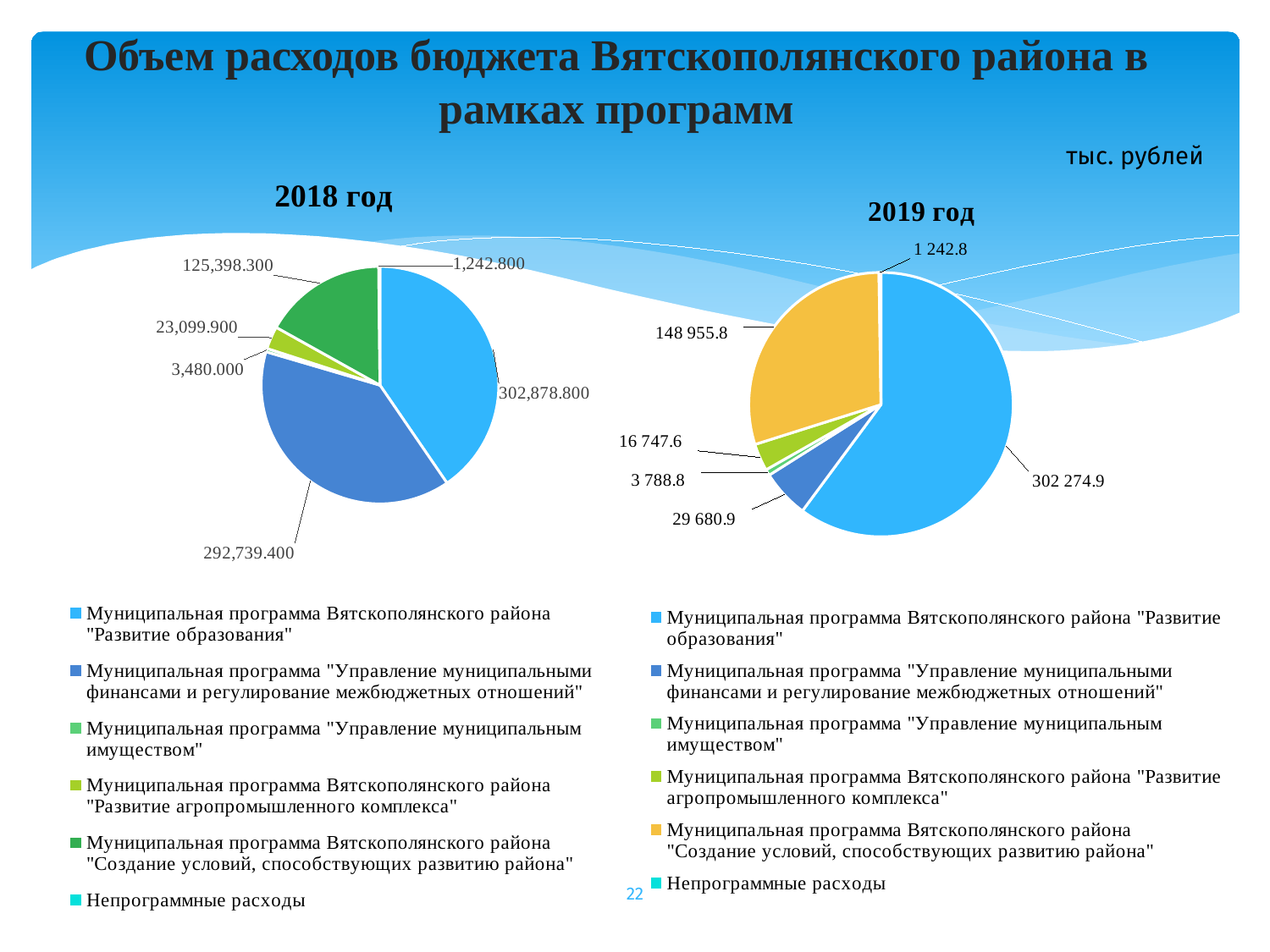

# Объем расходов бюджета Вятскополянского района в рамках программ
тыс. рублей

### Chart: 2018 год

| Category |  |
|---|---|
| Муниципальная программа Вятскополянского района "Развитие образования"  | 302878.8 |
| Муниципальная программа "Управление муниципальными финансами и регулирование межбюджетных отношений"  | 292739.4 |
| Муниципальная программа "Управление муниципальным имуществом"  | 3480.0 |
| Муниципальная программа Вятскополянского района "Развитие агропромышленного комплекса" | 23099.9 |
| Муниципальная программа Вятскополянского района "Создание условий, способствующих развитию района"  | 125398.3 |
| Непрограммные расходы | 1242.8 |

### Chart: 2019 год

| Category |  |
|---|---|
| Муниципальная программа Вятскополянского района "Развитие образования"  | 302274.9 |
| Муниципальная программа "Управление муниципальными финансами и регулирование межбюджетных отношений"  | 29680.9 |
| Муниципальная программа "Управление муниципальным имуществом"  | 3788.7999999999997 |
| Муниципальная программа Вятскополянского района "Развитие агропромышленного комплекса"  | 16747.600000000002 |
| Муниципальная программа Вятскополянского района "Создание условий, способствующих развитию района"  | 148955.8 |
| Непрограммные расходы | 1242.8 |
22